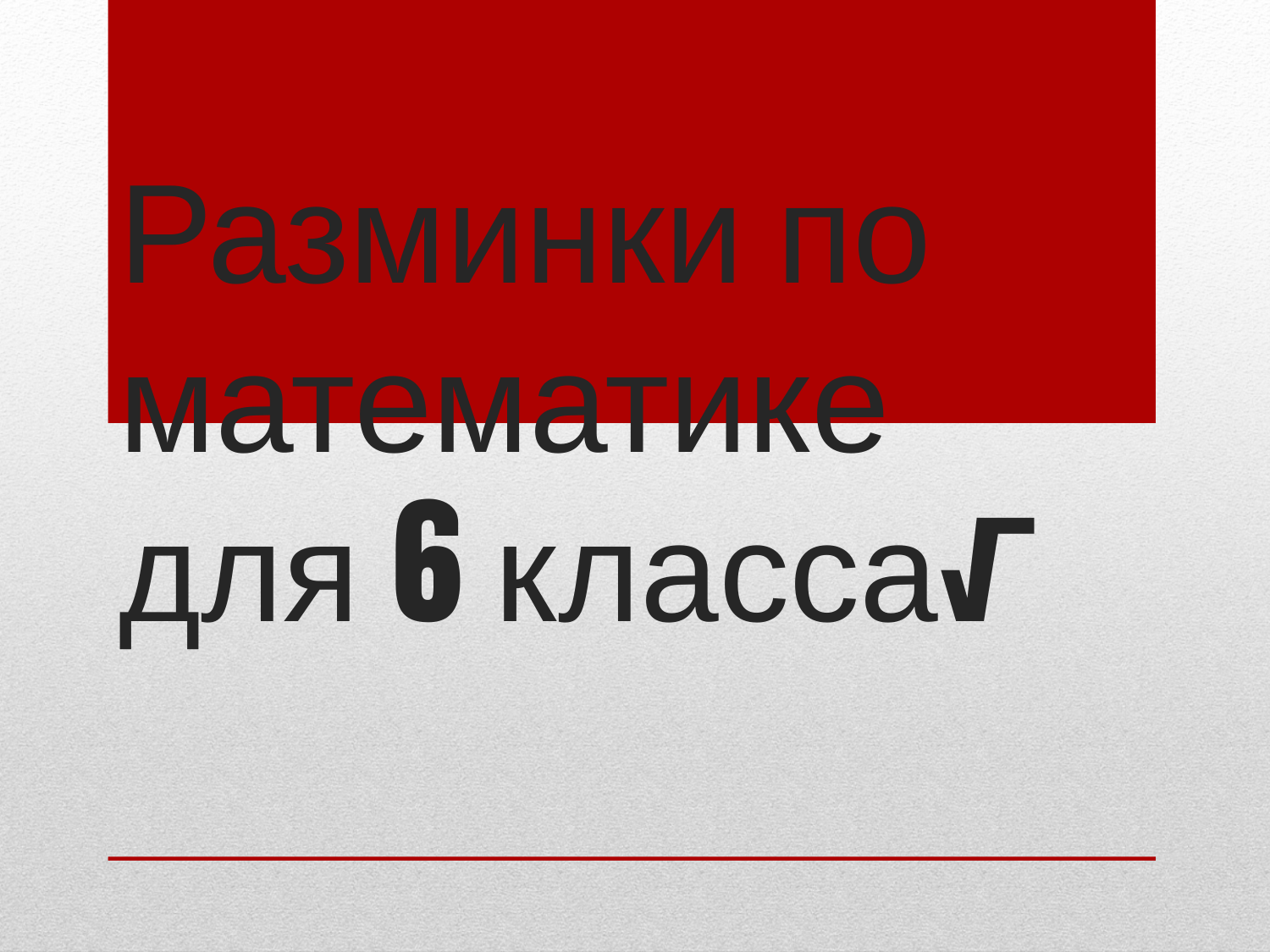

# Разминки по математике для 6 класса√